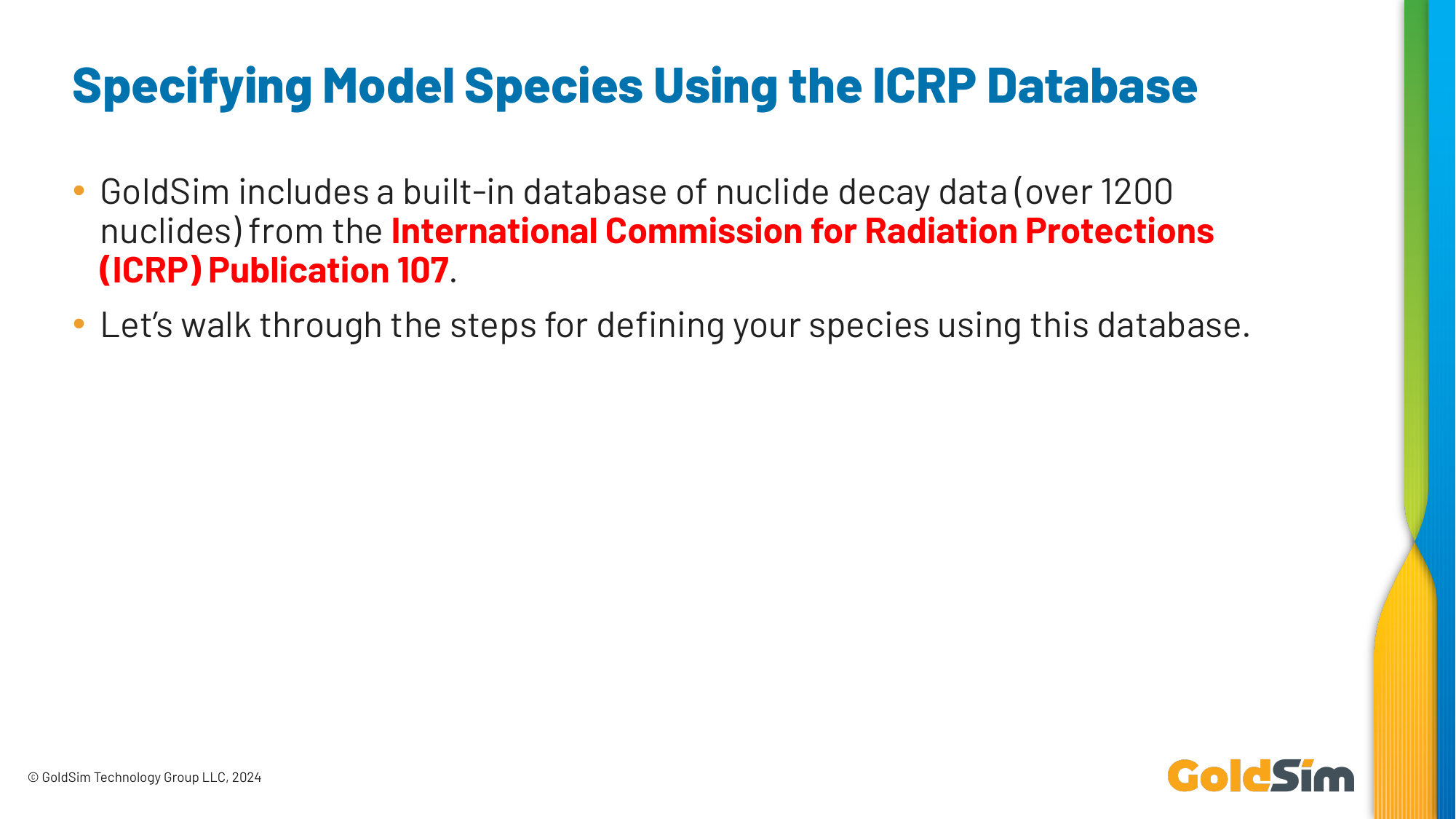

# Specifying Model Species Using the ICRP Database
GoldSim includes a built-in database of nuclide decay data (over 1200 nuclides) from the International Commission for Radiation Protections (ICRP) Publication 107.
Let’s walk through the steps for defining your species using this database.

© GoldSim Technology Group LLC, 2024